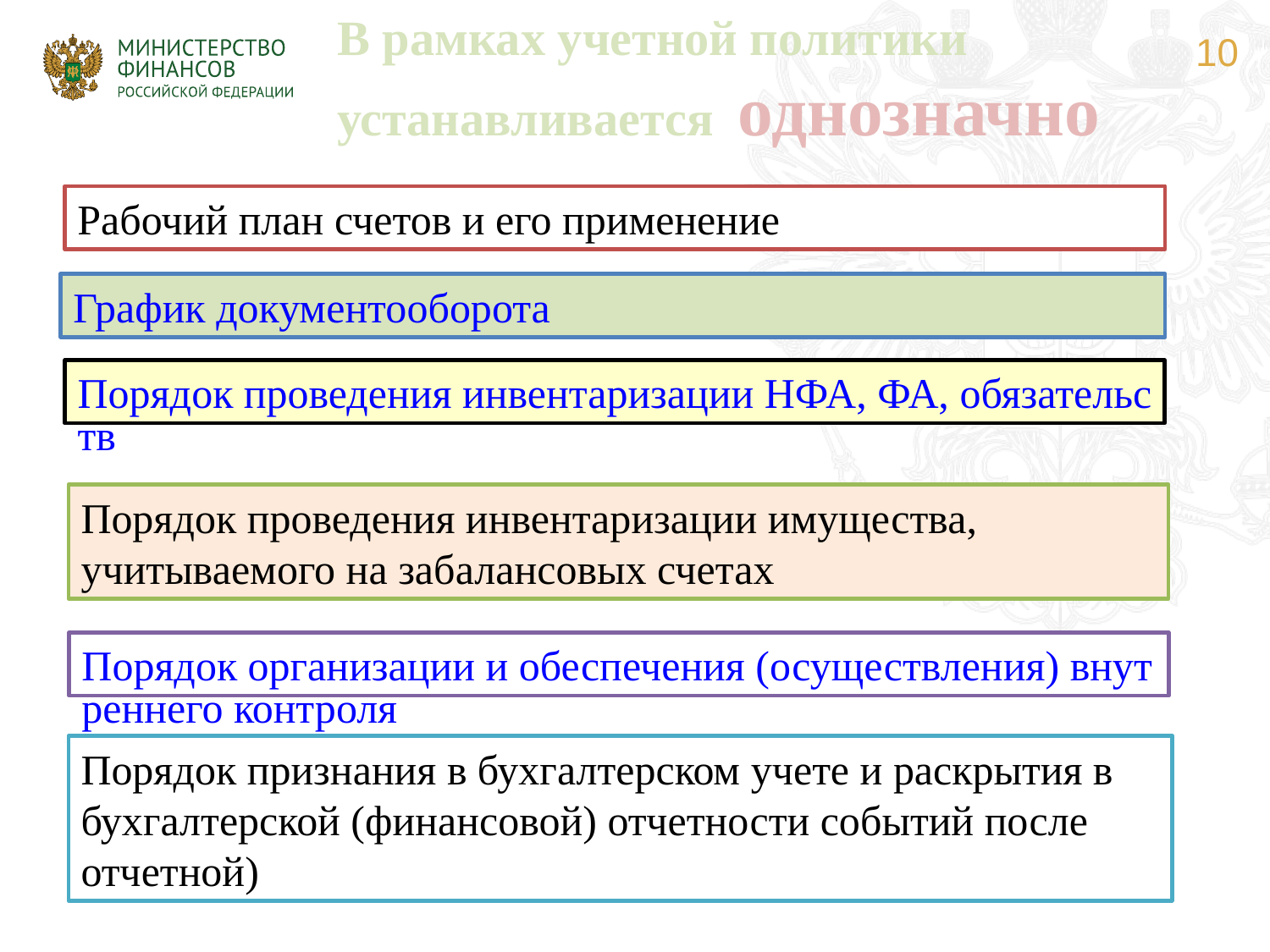

В рамках учетной политики  устанавливается  однозначно
Рабочий план счетов и его применение
График документооборота
Порядок проведения инвентаризации НФА, ФА, обязательств
Порядок проведения инвентаризации имущества, учитываемого на забалансовых счетах
Порядок организации и обеспечения (осуществления) внутреннего контроля
Порядок признания в бухгалтерском учете и раскрытия в бухгалтерской (финансовой) отчетности событий после отчетной)